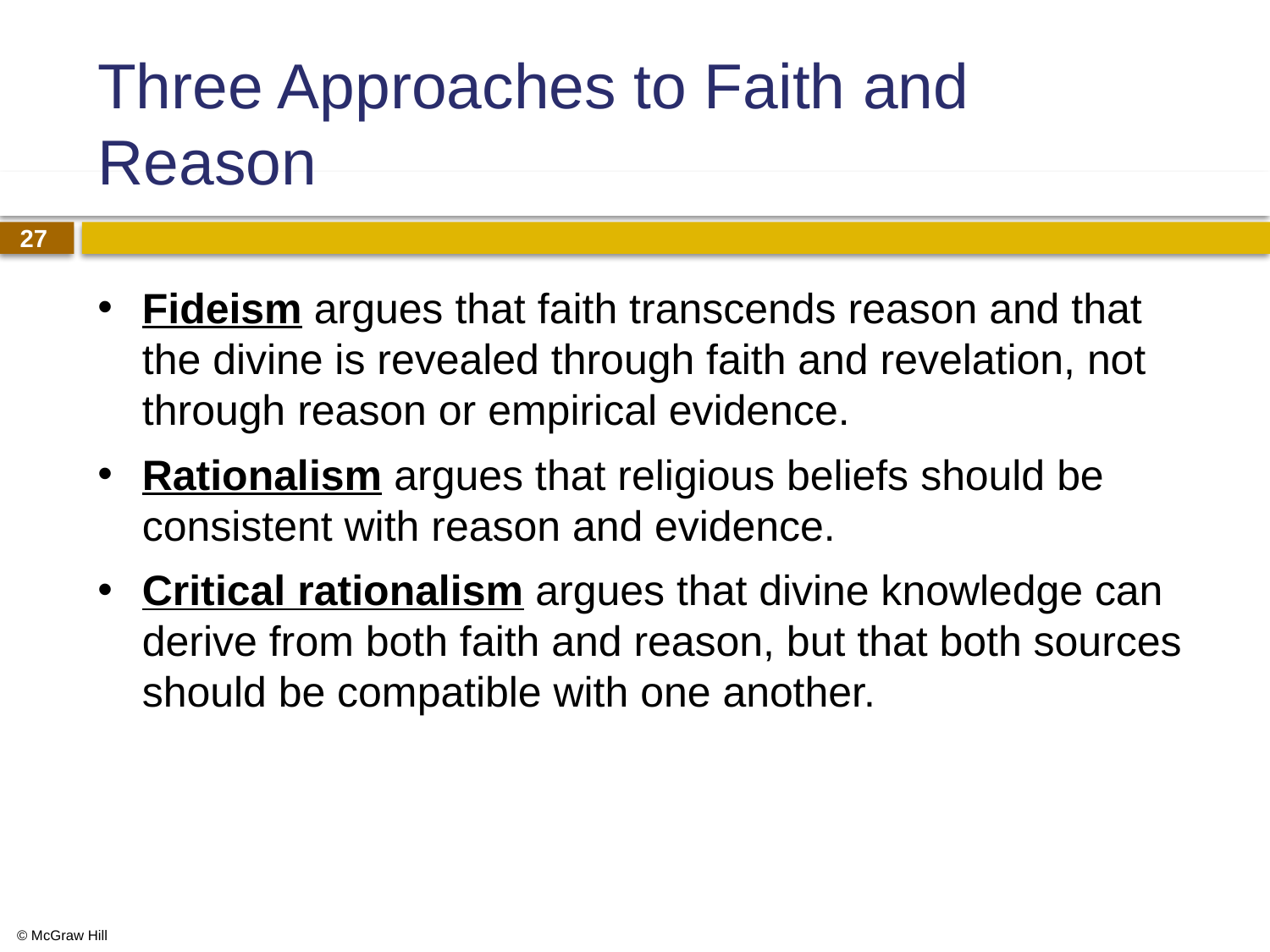

# Three Approaches to Faith and Reason
Fideism argues that faith transcends reason and that the divine is revealed through faith and revelation, not through reason or empirical evidence.
Rationalism argues that religious beliefs should be consistent with reason and evidence.
Critical rationalism argues that divine knowledge can derive from both faith and reason, but that both sources should be compatible with one another.